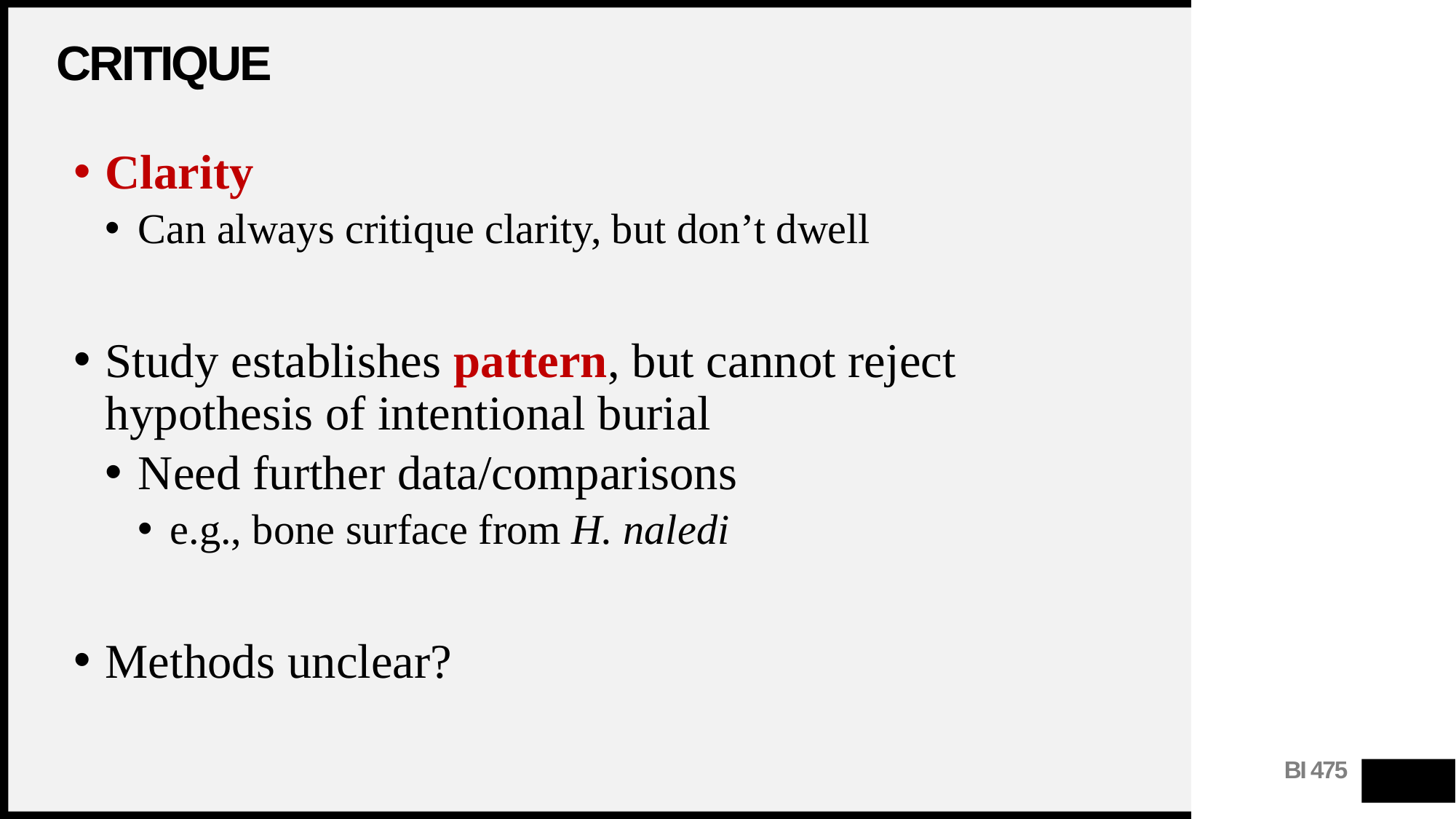

# Critique
Clarity
Can always critique clarity, but don’t dwell

Study establishes pattern, but cannot reject hypothesis of intentional burial
Need further data/comparisons
e.g., bone surface from H. naledi

Methods unclear?